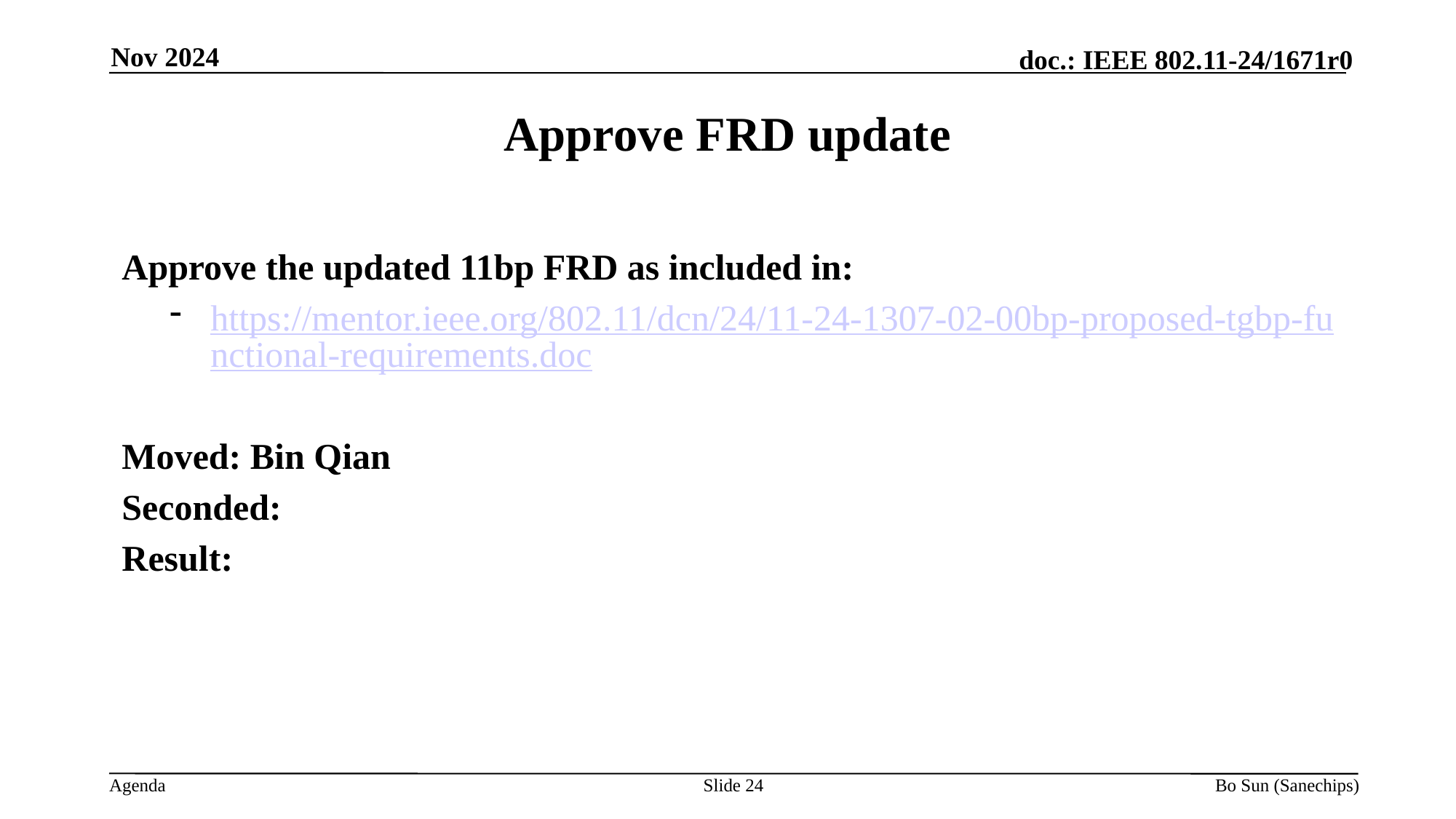

Nov 2024
Approve FRD update
Approve the updated 11bp FRD as included in:
https://mentor.ieee.org/802.11/dcn/24/11-24-1307-02-00bp-proposed-tgbp-functional-requirements.doc

Moved: Bin Qian
Seconded:
Result:
Slide 24
Bo Sun (Sanechips)